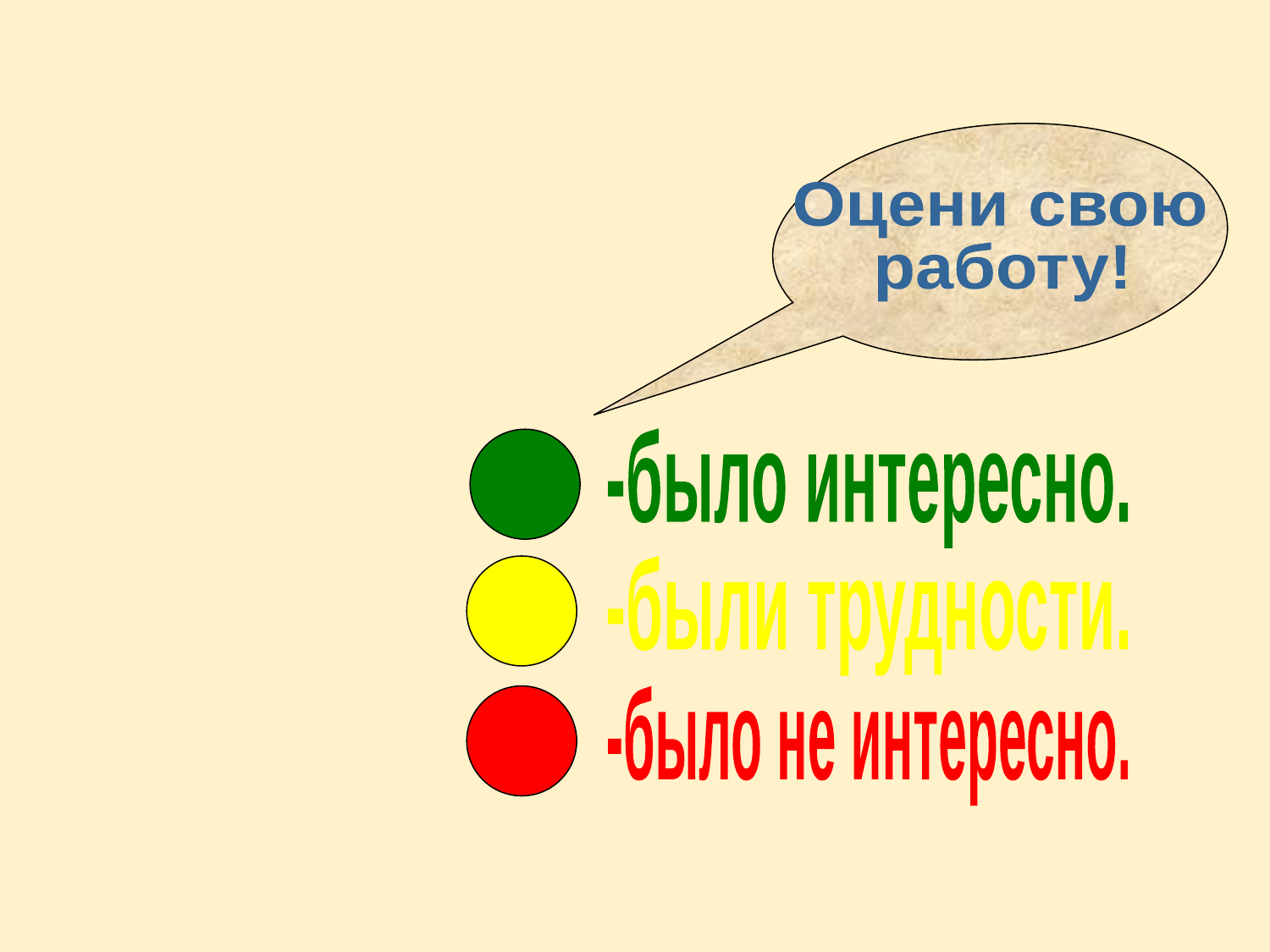

#

Оцени свою
работу!

-было интересно.

-были трудности.

-было не интересно.